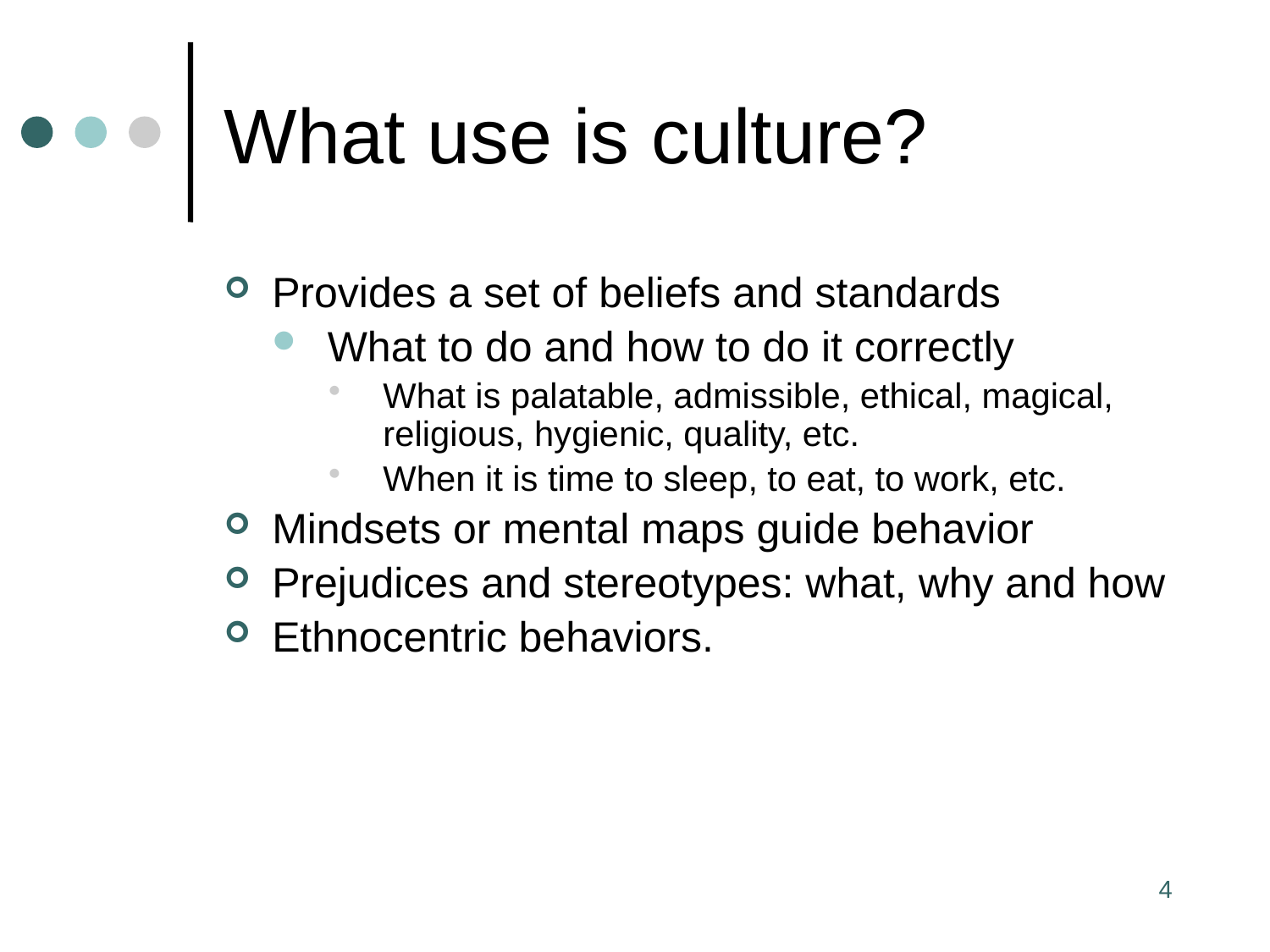

# What use is culture?
Provides a set of beliefs and standards
What to do and how to do it correctly
What is palatable, admissible, ethical, magical, religious, hygienic, quality, etc.
When it is time to sleep, to eat, to work, etc.
Mindsets or mental maps guide behavior
Prejudices and stereotypes: what, why and how
Ethnocentric behaviors.

4